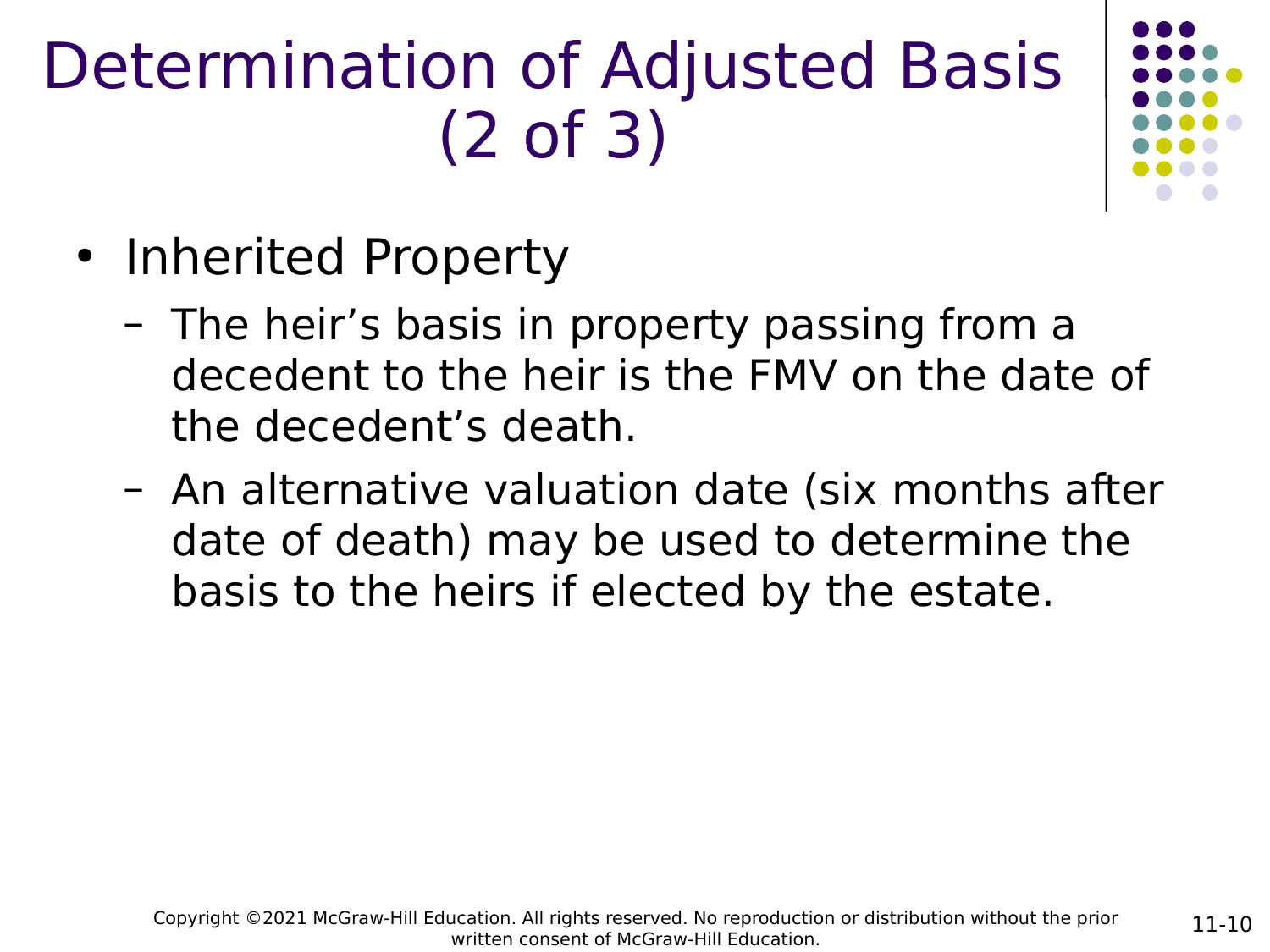

# Determination of Adjusted Basis (2 of 3)
Inherited Property
The heir’s basis in property passing from a decedent to the heir is the FMV on the date of the decedent’s death.
An alternative valuation date (six months after date of death) may be used to determine the basis to the heirs if elected by the estate.
11-10